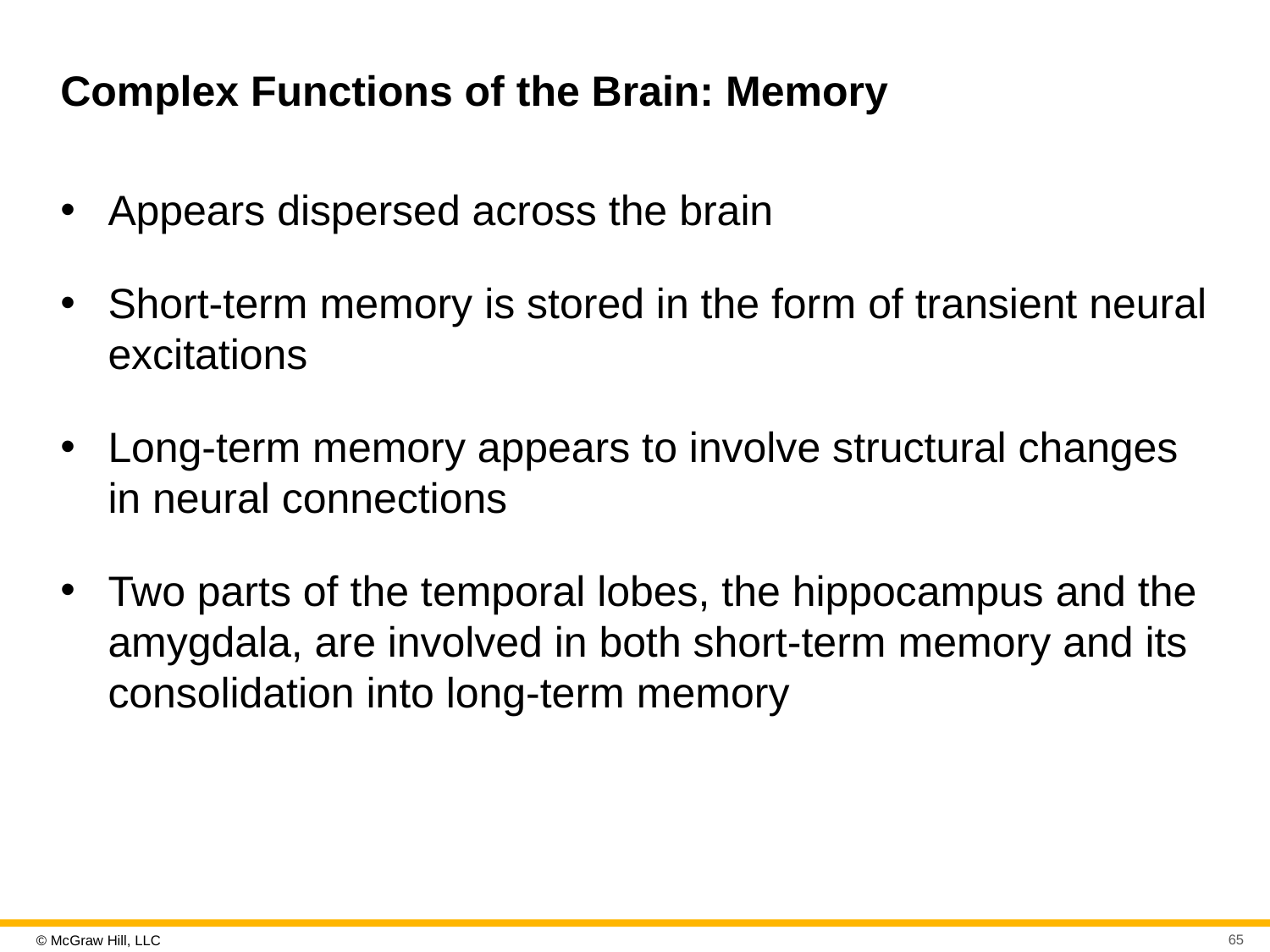

# Complex Functions of the Brain: Memory
Appears dispersed across the brain
Short-term memory is stored in the form of transient neural excitations
Long-term memory appears to involve structural changes in neural connections
Two parts of the temporal lobes, the hippocampus and the amygdala, are involved in both short-term memory and its consolidation into long-term memory
65